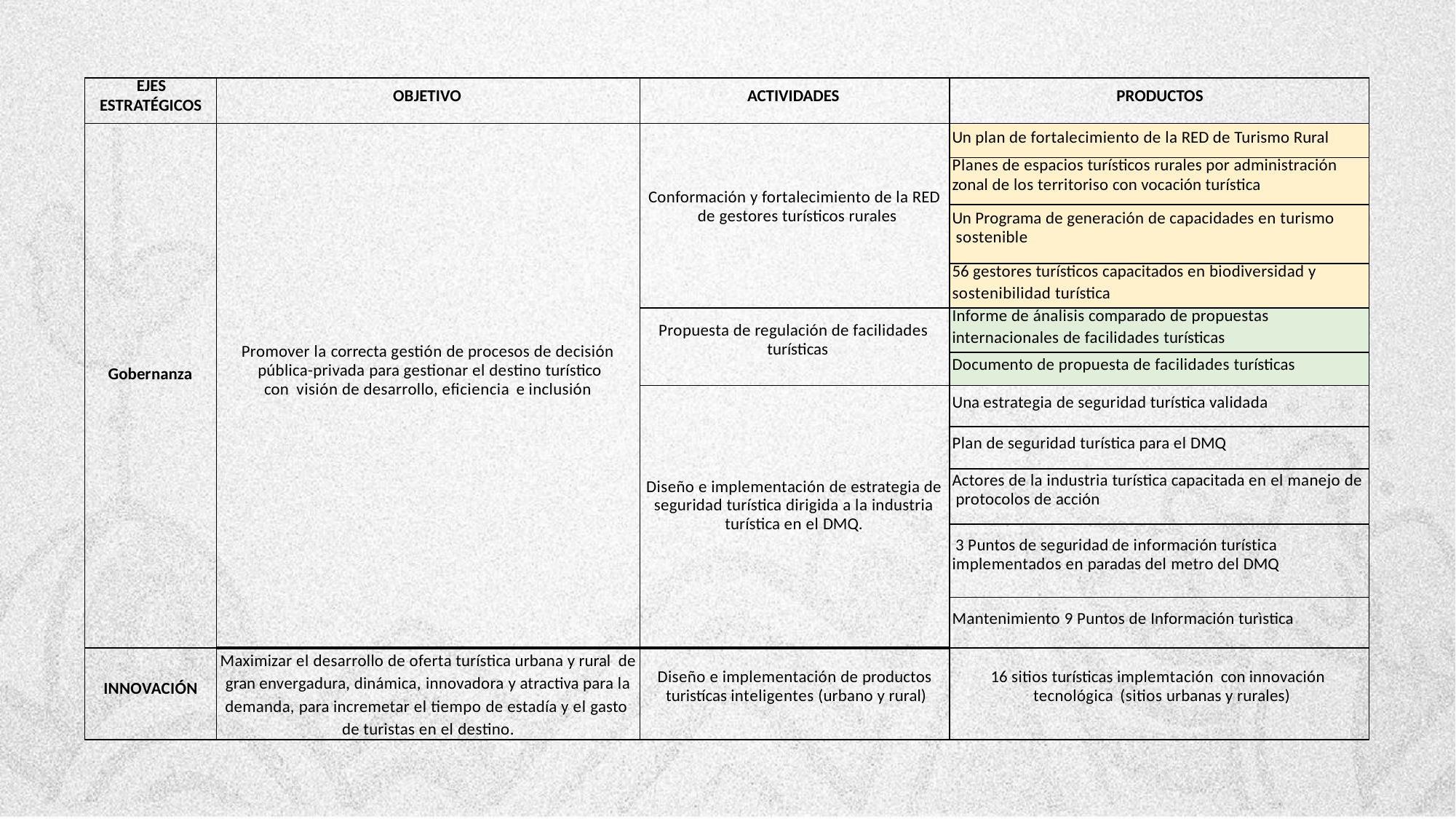

| EJES ESTRATÉGICOS | OBJETIVO | ACTIVIDADES | PRODUCTOS |
| --- | --- | --- | --- |
| Gobernanza | Promover la correcta gestión de procesos de decisión pública-privada para gestionar el destino turístico con visión de desarrollo, eficiencia e inclusión | Conformación y fortalecimiento de la RED de gestores turísticos rurales | Un plan de fortalecimiento de la RED de Turismo Rural |
|  |  |  | Planes de espacios turísticos rurales por administración zonal de los territoriso con vocación turística |
|  |  |  | Un Programa de generación de capacidades en turismo sostenible |
|  |  |  | 56 gestores turísticos capacitados en biodiversidad y sostenibilidad turística |
|  |  | Propuesta de regulación de facilidades turísticas | Informe de ánalisis comparado de propuestas internacionales de facilidades turísticas |
|  |  |  | Documento de propuesta de facilidades turísticas |
|  |  | Diseño e implementación de estrategia de seguridad turística dirigida a la industria turística en el DMQ. | Una estrategia de seguridad turística validada |
|  |  |  | Plan de seguridad turística para el DMQ |
|  |  |  | Actores de la industria turística capacitada en el manejo de protocolos de acción |
|  |  |  | 3 Puntos de seguridad de información turística implementados en paradas del metro del DMQ |
|  |  |  | Mantenimiento 9 Puntos de Información turìstica |
| INNOVACIÓN | Maximizar el desarrollo de oferta turística urbana y rural de gran envergadura, dinámica, innovadora y atractiva para la demanda, para incremetar el tiempo de estadía y el gasto de turistas en el destino. | Diseño e implementación de productos turistícas inteligentes (urbano y rural) | 16 sitios turísticas implemtación con innovación tecnológica (sitios urbanas y rurales) |